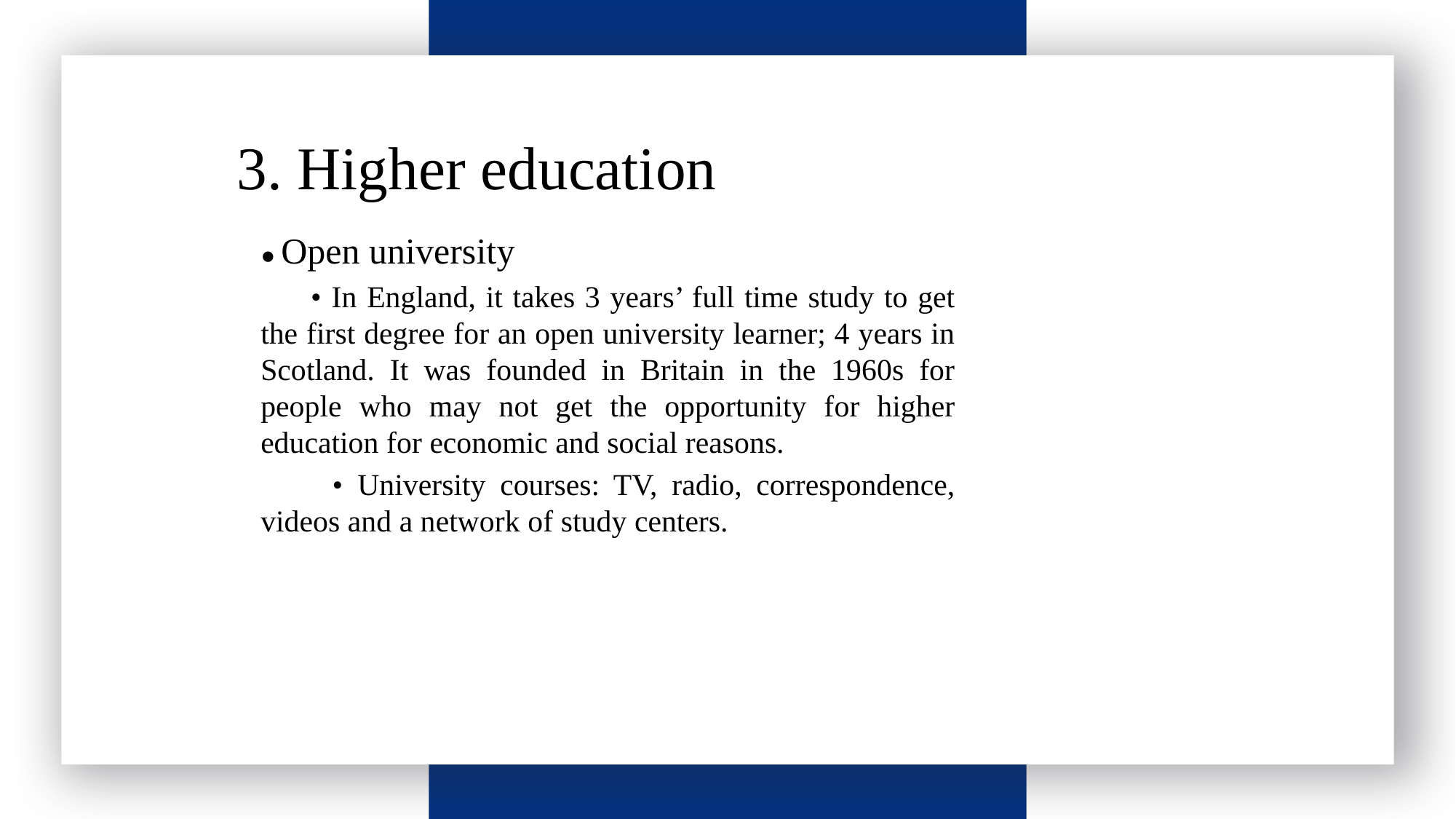

3. Higher education
● Open university
     • In England, it takes 3 years’ full time study to get the first degree for an open university learner; 4 years in Scotland. It was founded in Britain in the 1960s for people who may not get the opportunity for higher education for economic and social reasons.
     • University courses: TV, radio, correspondence, videos and a network of study centers.